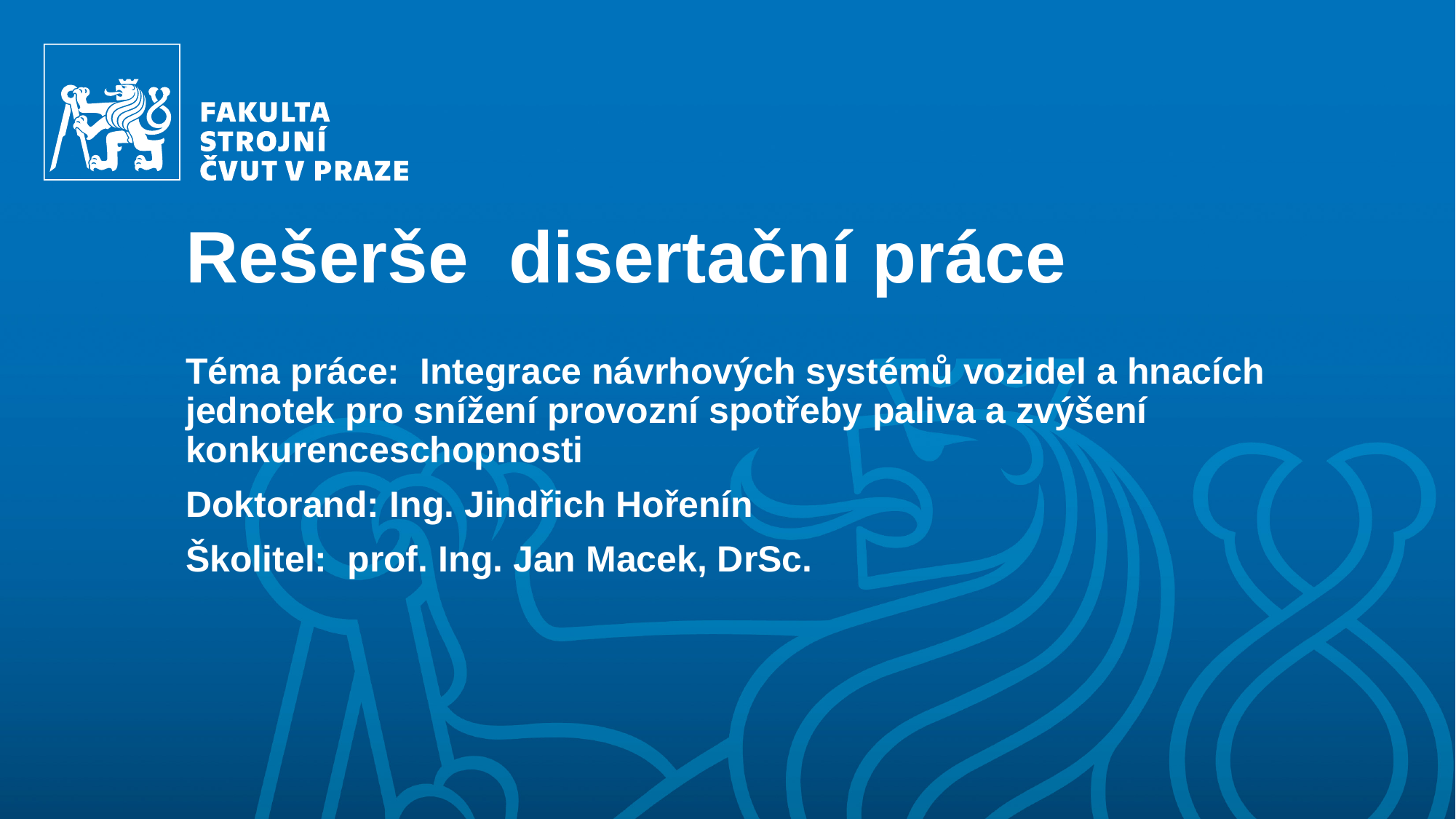

# Rešerše  disertační práce
Téma práce:  Integrace návrhových systémů vozidel a hnacích jednotek pro snížení provozní spotřeby paliva a zvýšení konkurenceschopnosti
Doktorand: Ing. Jindřich Hořenín
Školitel:  prof. Ing. Jan Macek, DrSc.